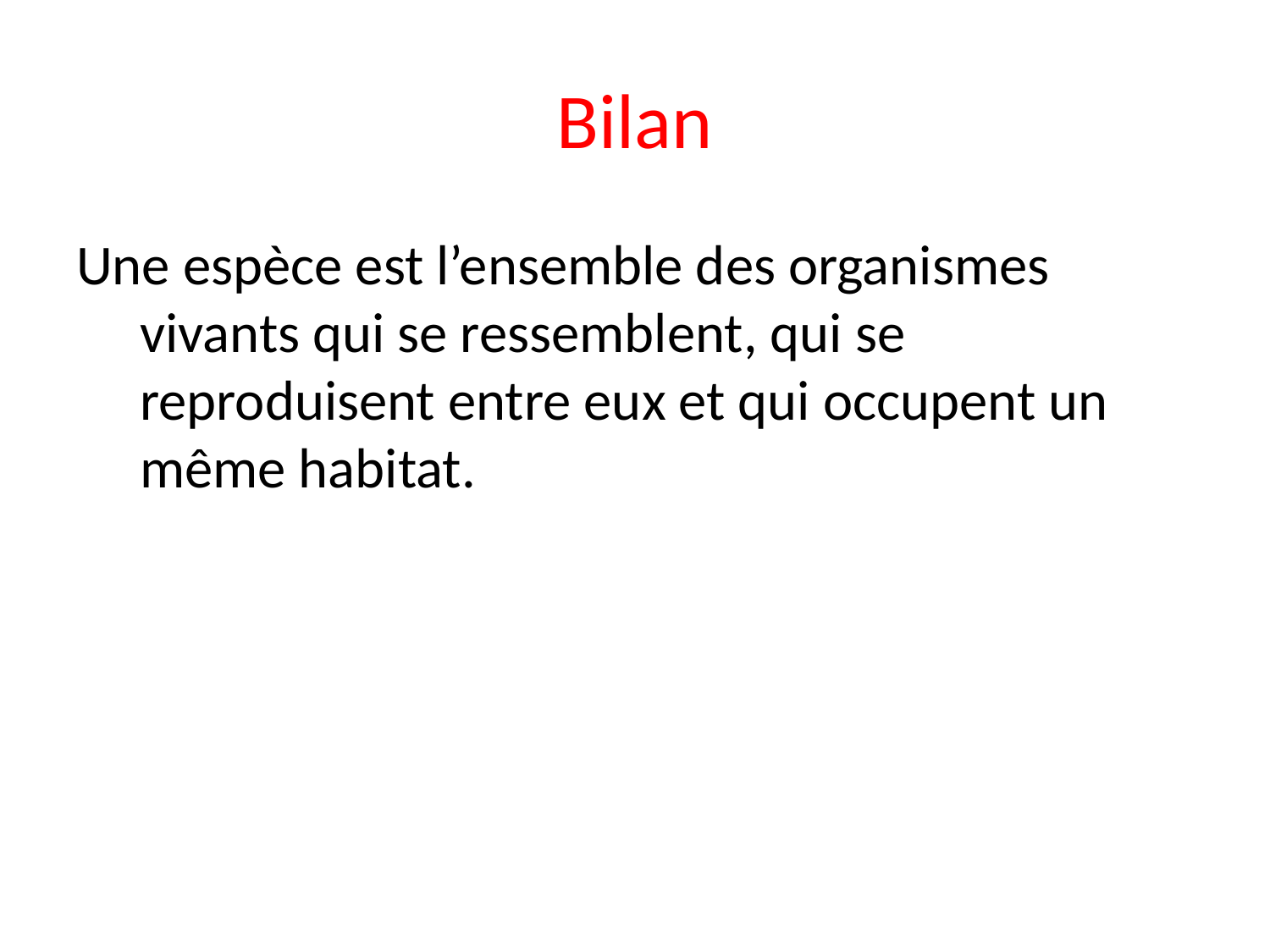

# Bilan
Une espèce est l’ensemble des organismes vivants qui se ressemblent, qui se reproduisent entre eux et qui occupent un même habitat.